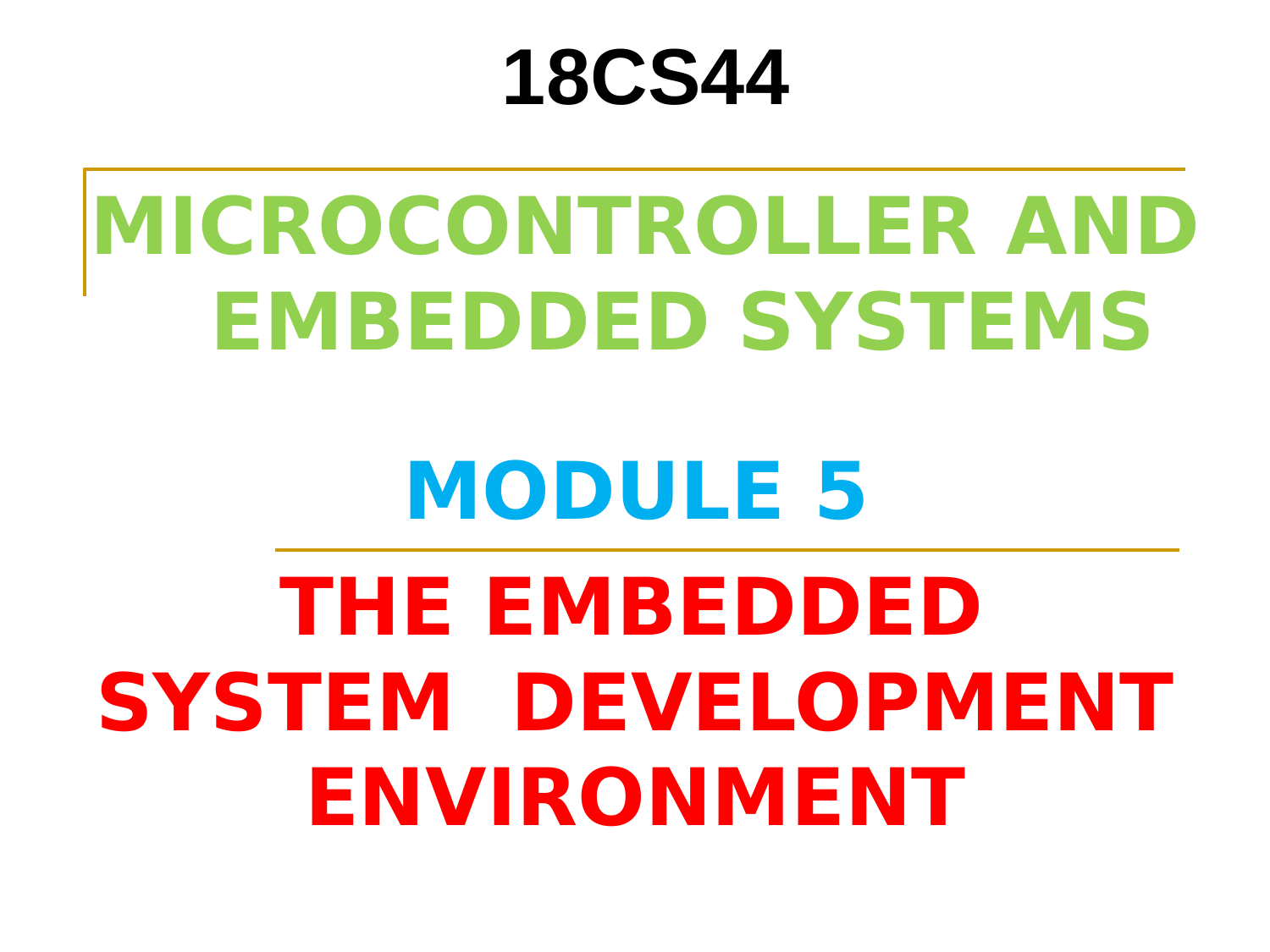

# 18CS44

MICROCONTROLLER AND  EMBEDDED SYSTEMS
MODULE 5
THE EMBEDDED SYSTEM  DEVELOPMENT ENVIRONMENT